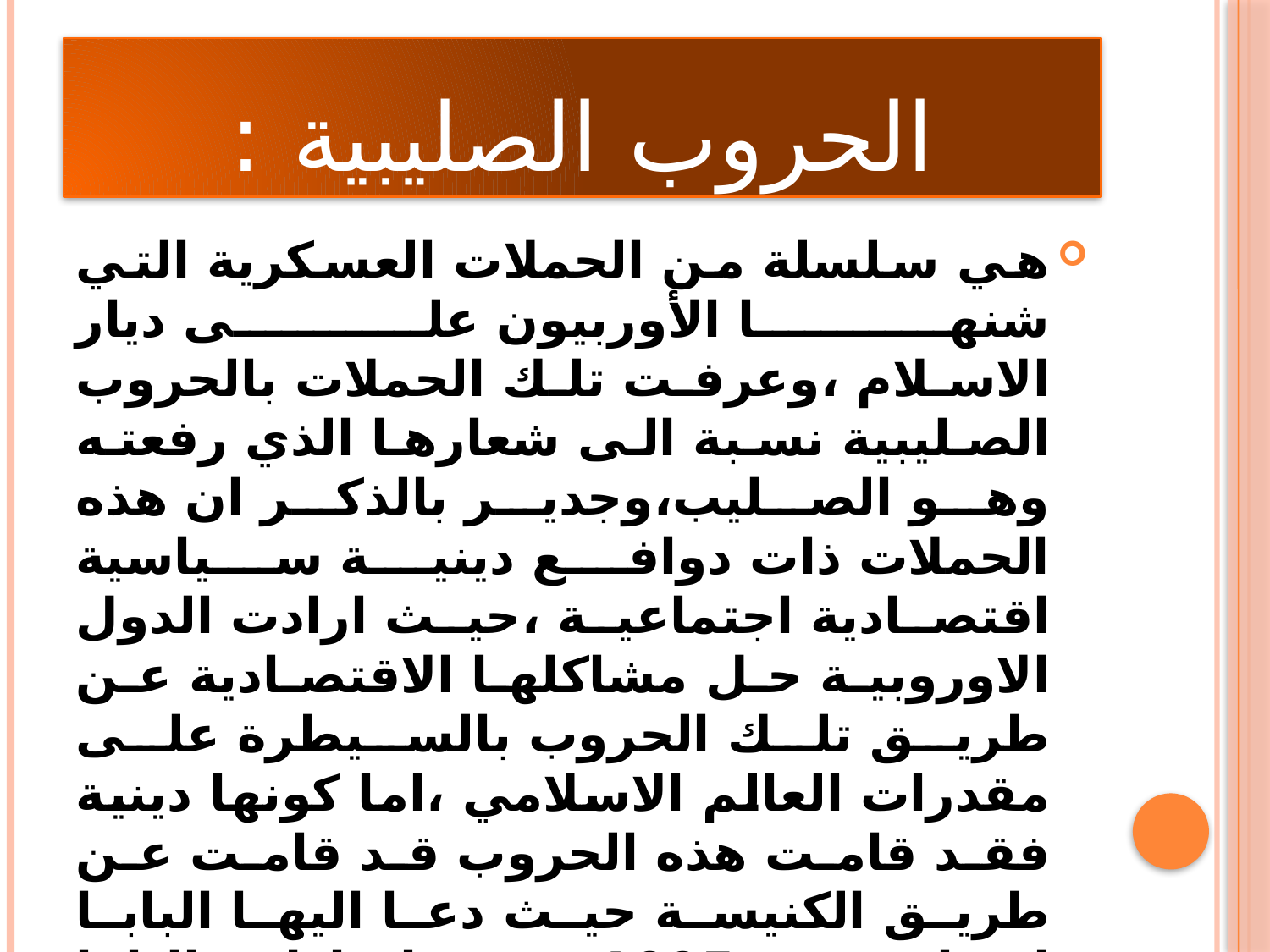

# الحروب الصليبية :
هي سلسلة من الحملات العسكرية التي شنها الأوربيون على ديار الاسلام ،وعرفت تلك الحملات بالحروب الصليبية نسبة الى شعارها الذي رفعته وهو الصليب،وجدير بالذكر ان هذه الحملات ذات دوافع دينية سياسية اقتصادية اجتماعية ،حيث ارادت الدول الاوروبية حل مشاكلها الاقتصادية عن طريق تلك الحروب بالسيطرة على مقدرات العالم الاسلامي ،اما كونها دينية فقد قامت هذه الحروب قد قامت عن طريق الكنيسة حيث دعا اليها البابا اوربان سنة 1095م عندما خاطب البابا جموع من الغوغاء والاوباش في مدن بلاشنتيا وكليرمنت بالقول:“تقلدوا سيوفكم وتقدموا الى الامام والله معكم“واعطى البابا صكوك الغفران لكل من يحمل السيف ويشارك في قتل المسلمين في هذه الحروب الصليبية.